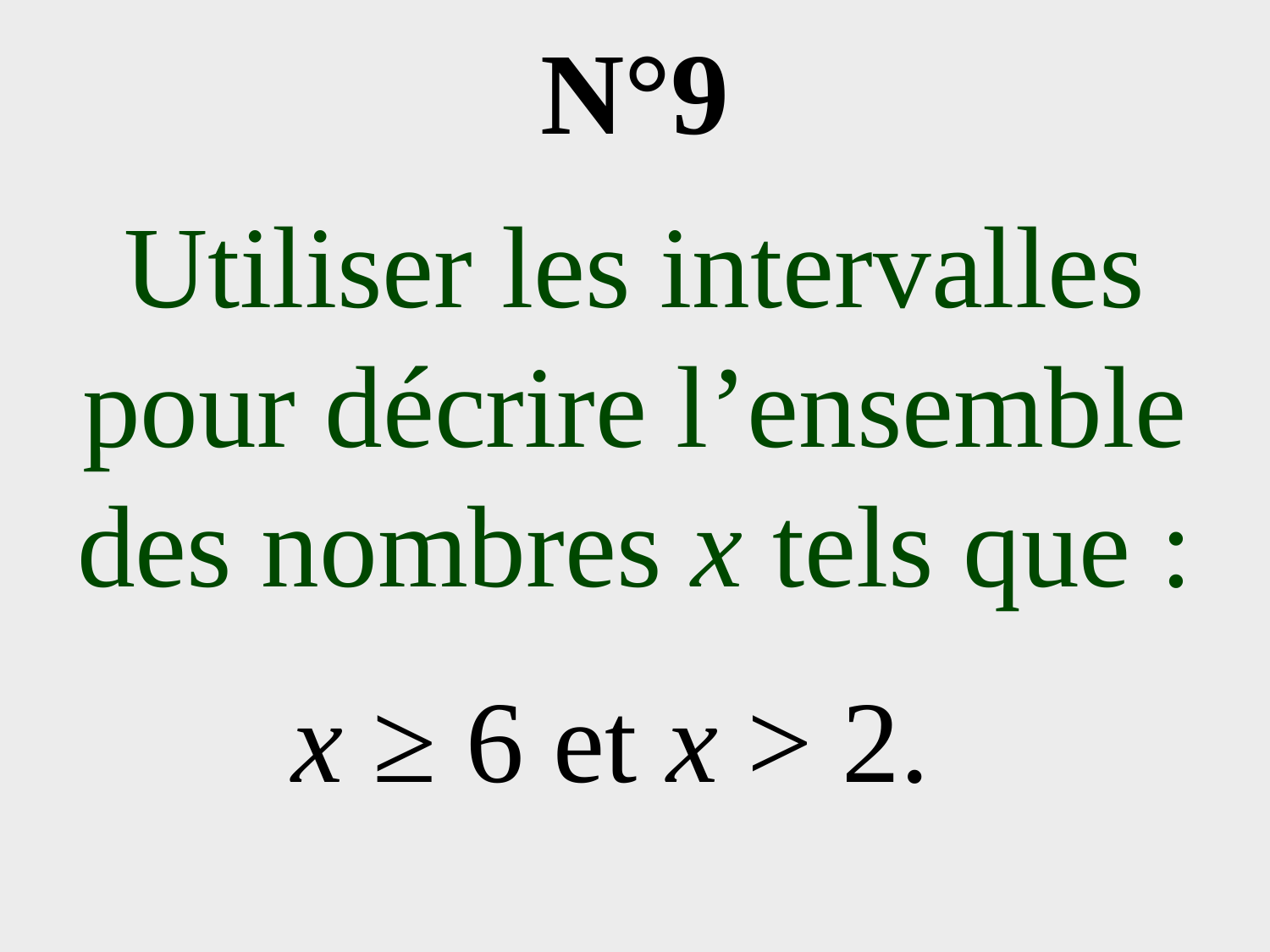

# N°9

Utiliser les intervalles
pour décrire l’ensemble des nombres x tels que :

x ≥ 6 et x > 2.